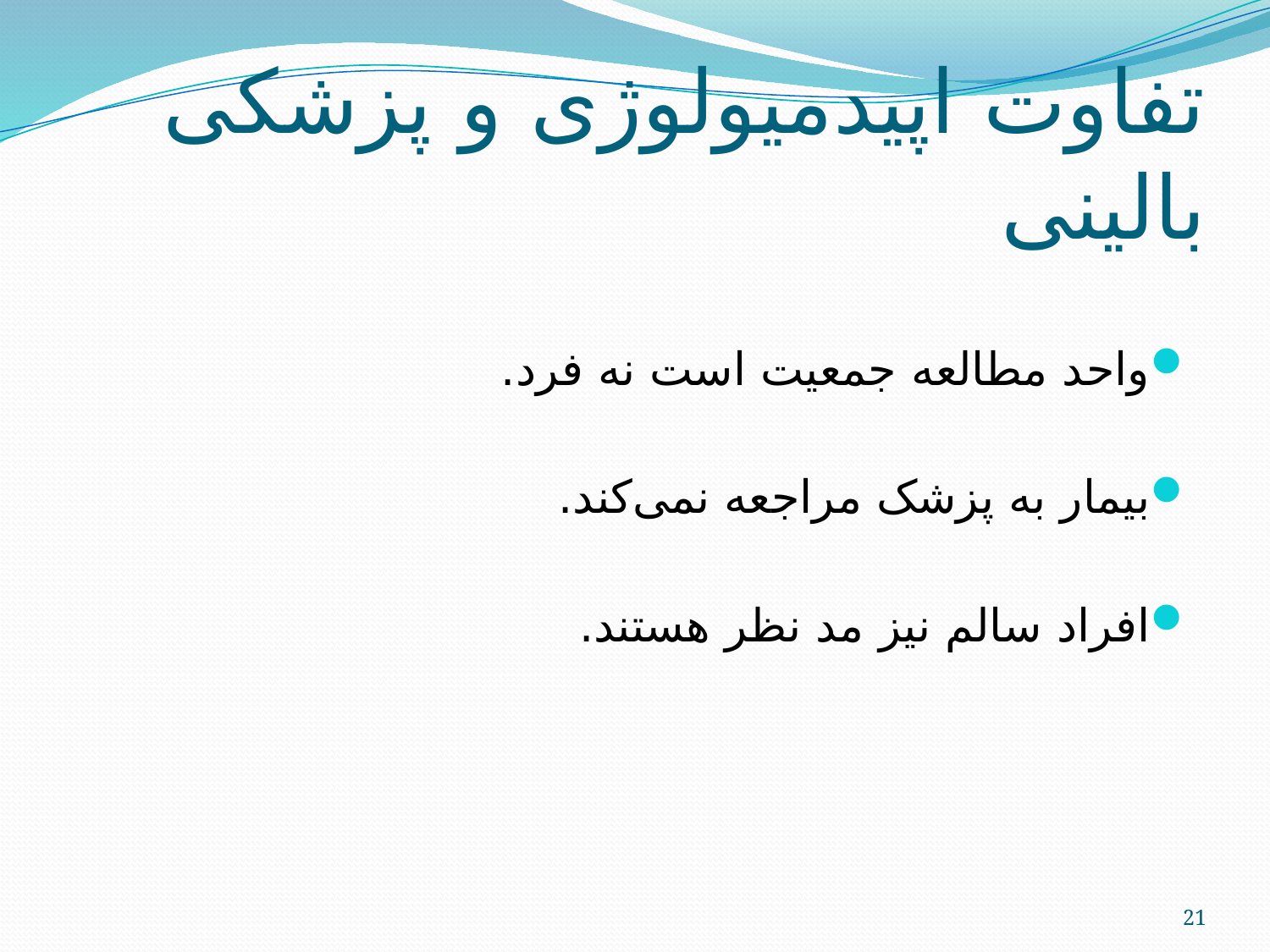

# تفاوت اپیدمیولوژی و پزشکی بالینی

واحد مطالعه جمعیت است نه فرد.

بیمار به پزشک مراجعه نمی‌کند.

افراد سالم نیز مد نظر هستند.
21